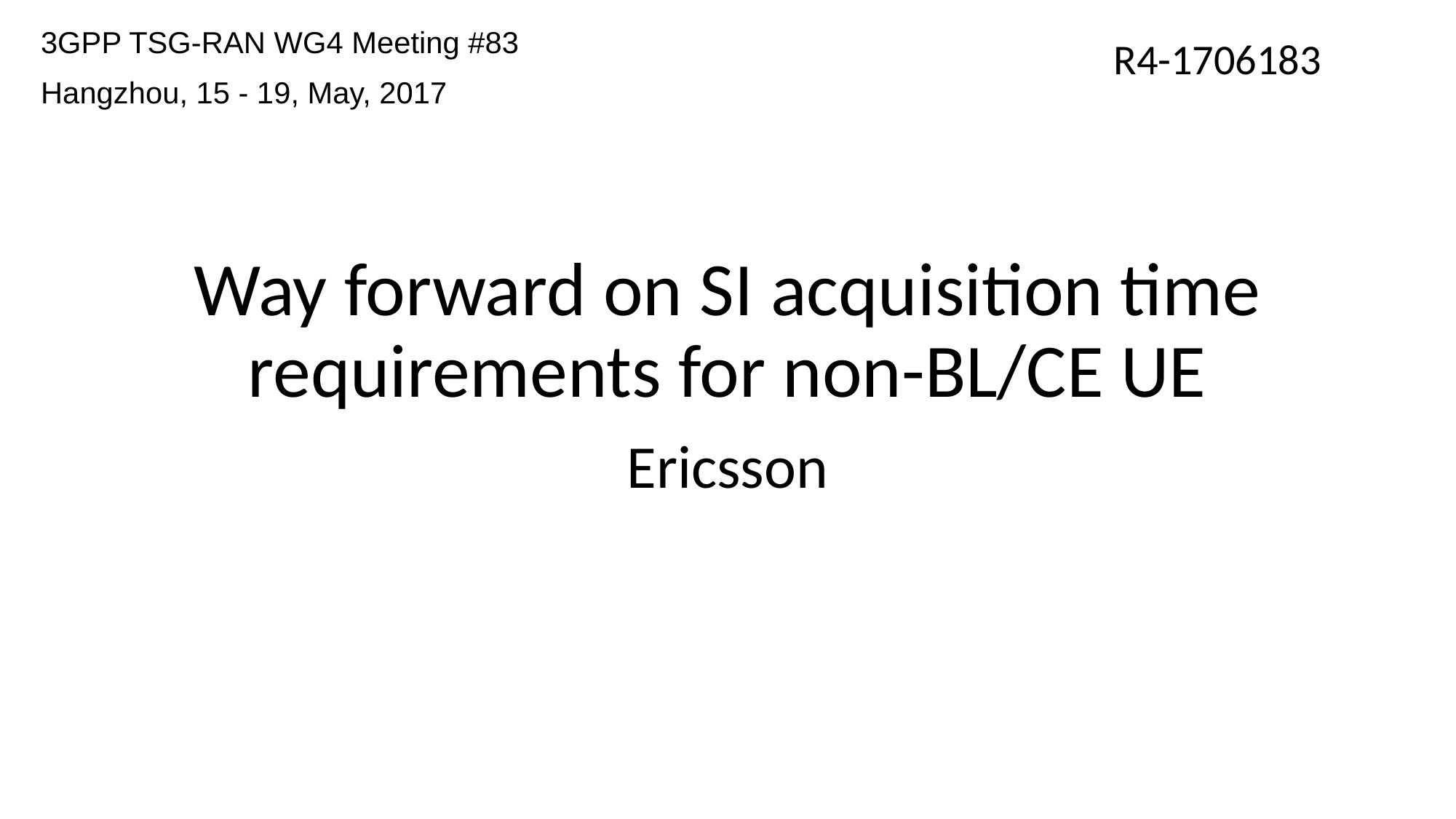

3GPP TSG-RAN WG4 Meeting #83
Hangzhou, 15 - 19, May, 2017
R4-1706183
# Way forward on SI acquisition time requirements for non-BL/CE UE
Ericsson